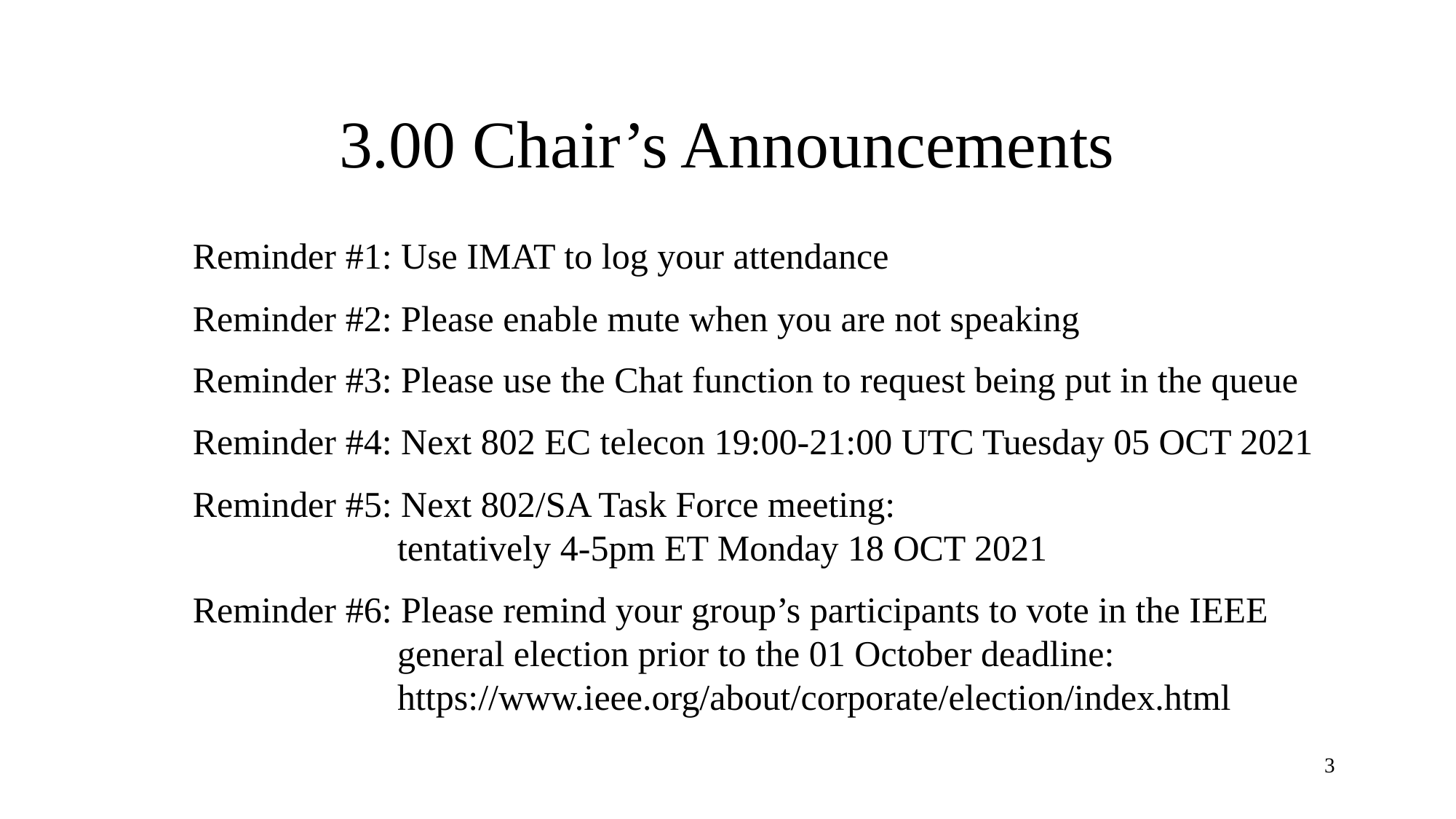

# 3.00 Chair’s Announcements
Reminder #1: Use IMAT to log your attendance
Reminder #2: Please enable mute when you are not speaking
Reminder #3: Please use the Chat function to request being put in the queue
Reminder #4: Next 802 EC telecon 19:00-21:00 UTC Tuesday 05 OCT 2021
Reminder #5: Next 802/SA Task Force meeting:
tentatively 4-5pm ET Monday 18 OCT 2021
Reminder #6: Please remind your group’s participants to vote in the IEEE general election prior to the 01 October deadline: https://www.ieee.org/about/corporate/election/index.html
3